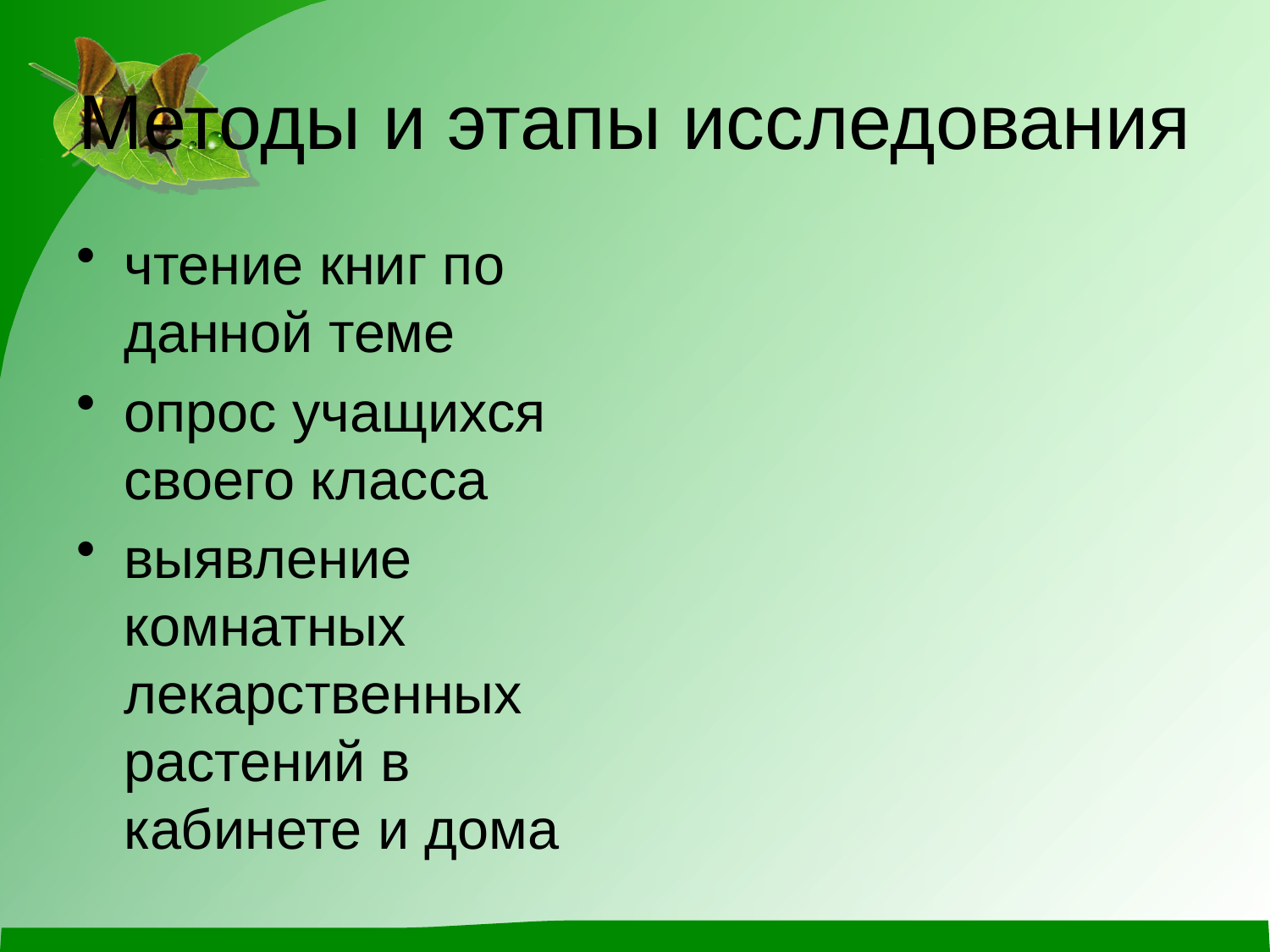

# Методы и этапы исследования
чтение книг по данной теме
опрос учащихся своего класса
выявление комнатных лекарственных растений в кабинете и дома